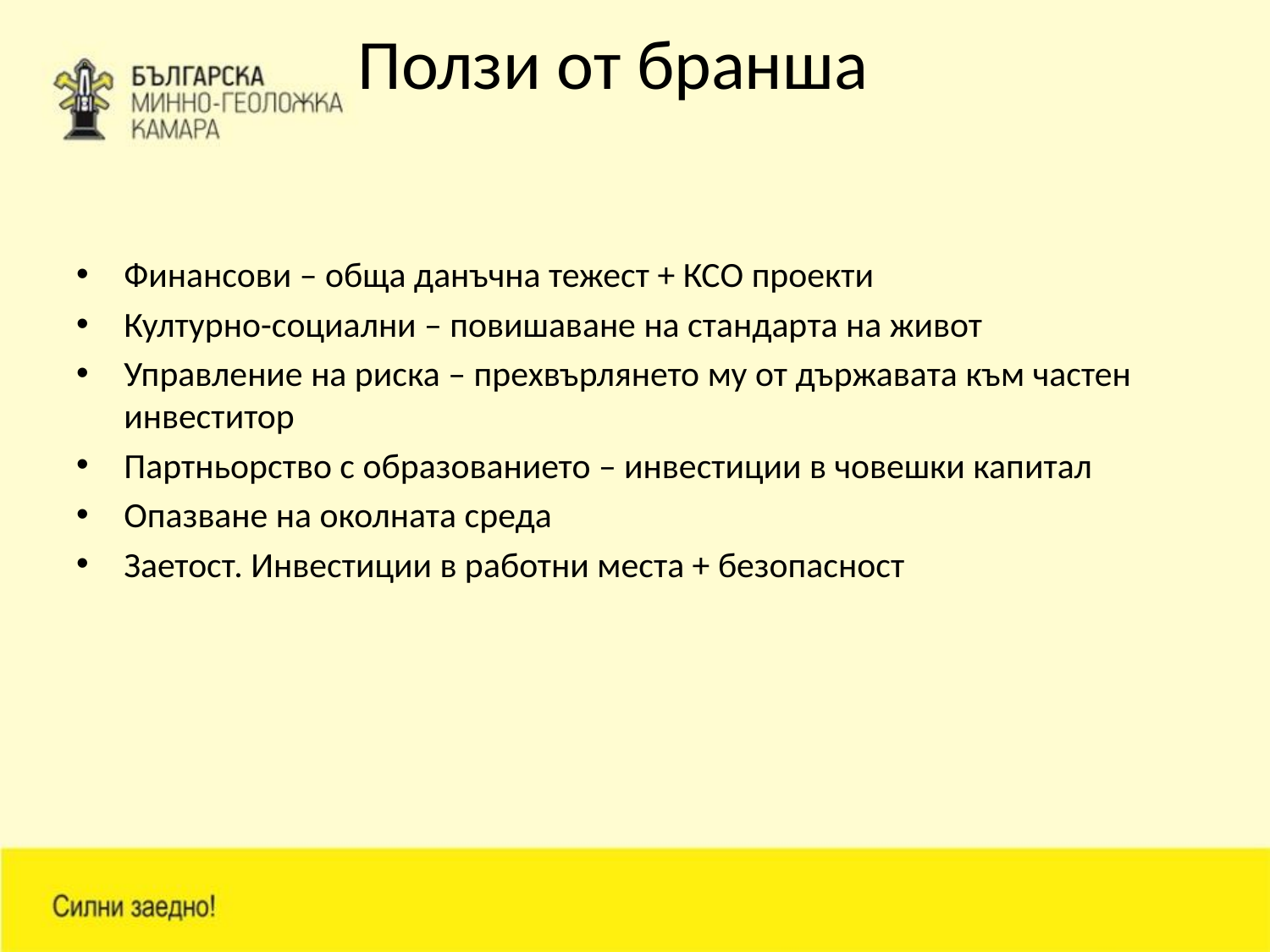

# Ползи от бранша
Финансови – обща данъчна тежест + КСО проекти
Културно-социални – повишаване на стандарта на живот
Управление на риска – прехвърлянето му от държавата към частен инвеститор
Партньорство с образованието – инвестиции в човешки капитал
Опазване на околната среда
Заетост. Инвестиции в работни места + безопасност